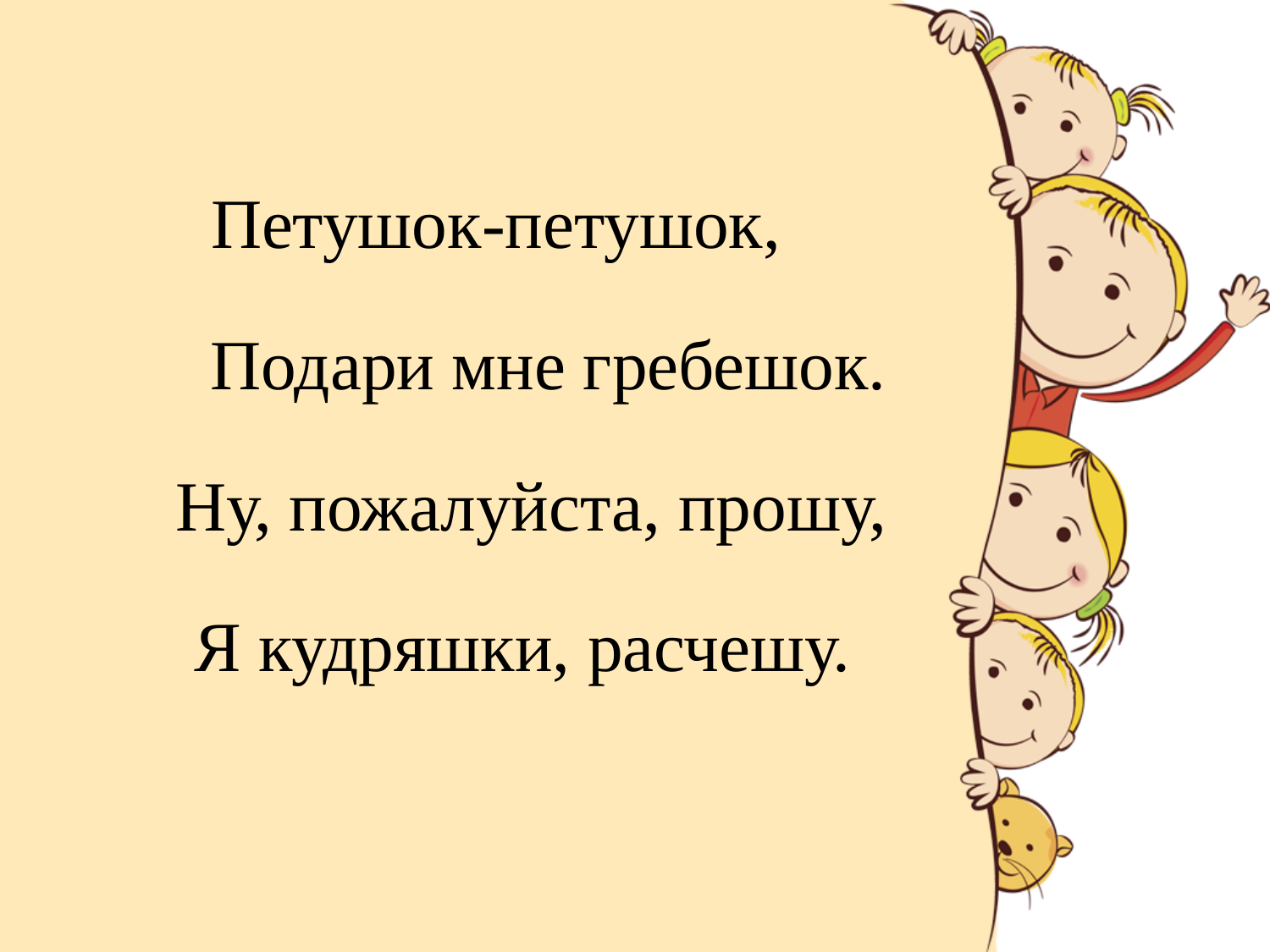

Петушок-петушок,
      Подари мне гребешок.
    Ну, пожалуйста, прошу,
   Я кудряшки, расчешу.